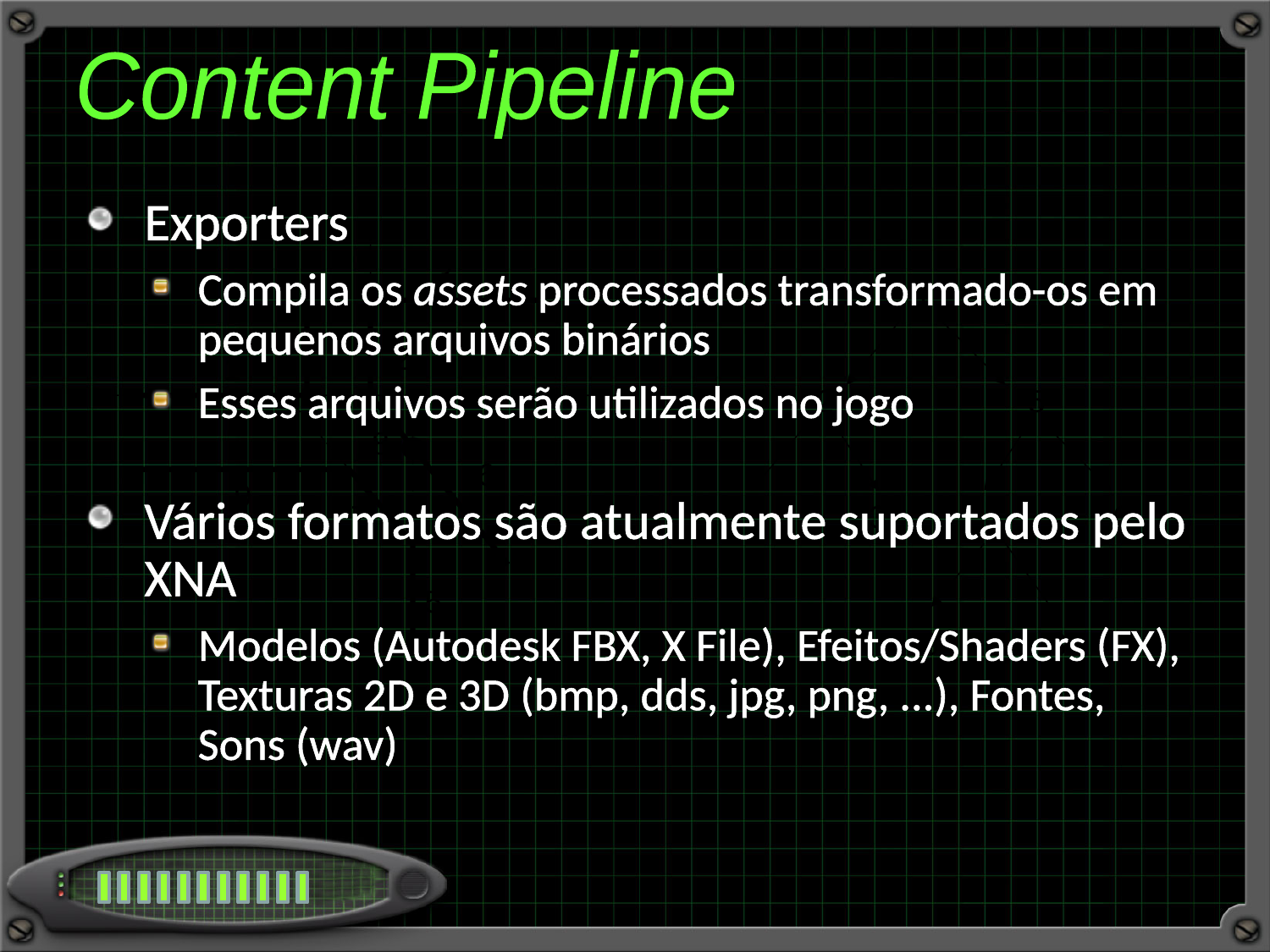

Content Pipeline
Exporters
Compila os assets processados transformado-os em pequenos arquivos binários
Esses arquivos serão utilizados no jogo
Vários formatos são atualmente suportados pelo XNA
Modelos (Autodesk FBX, X File), Efeitos/Shaders (FX), Texturas 2D e 3D (bmp, dds, jpg, png, ...), Fontes, Sons (wav)

3
1

4

2
1
2
5

8

6

9

7
4
3
7
6

5
9
8